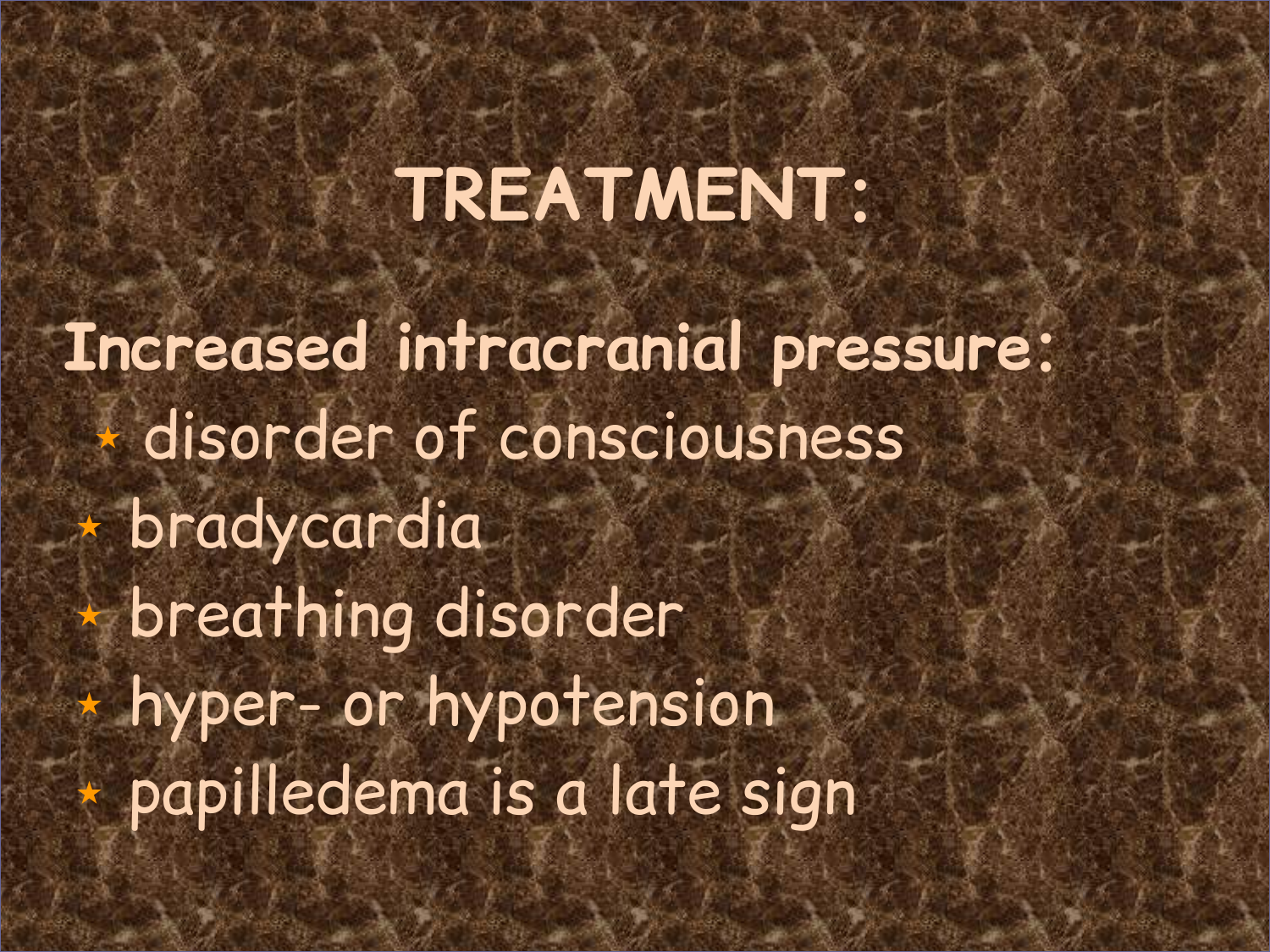

TREATMENT:

    Increased intracranial pressure:
    ⋆ disorder of consciousness
   ⋆ bradycardia
   ⋆ breathing disorder
   ⋆ hyper- or hypotension
   ⋆ papilledema is a late sign

#